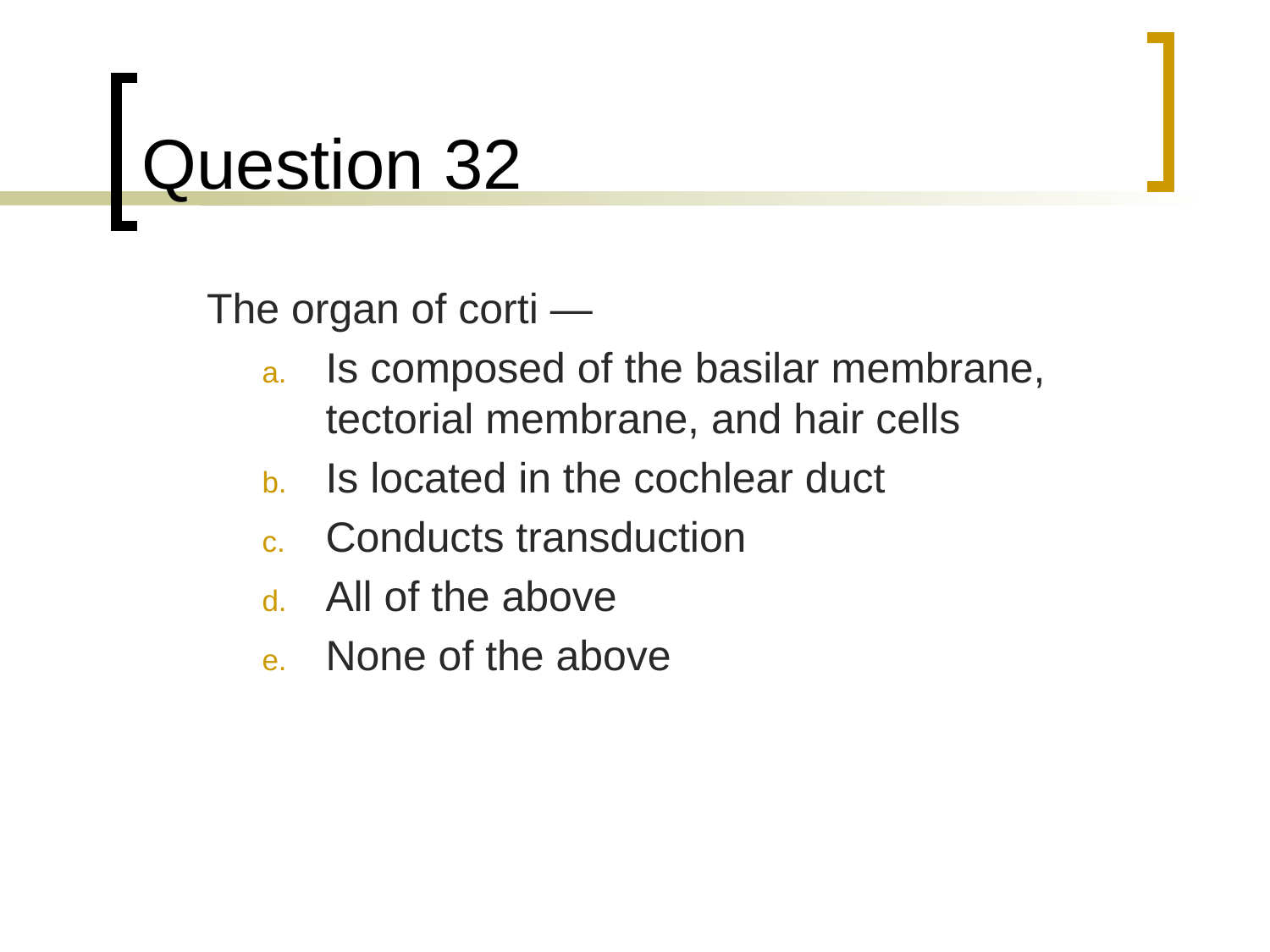

# Question 32
	The organ of corti —
Is composed of the basilar membrane, tectorial membrane, and hair cells
Is located in the cochlear duct
Conducts transduction
All of the above
None of the above